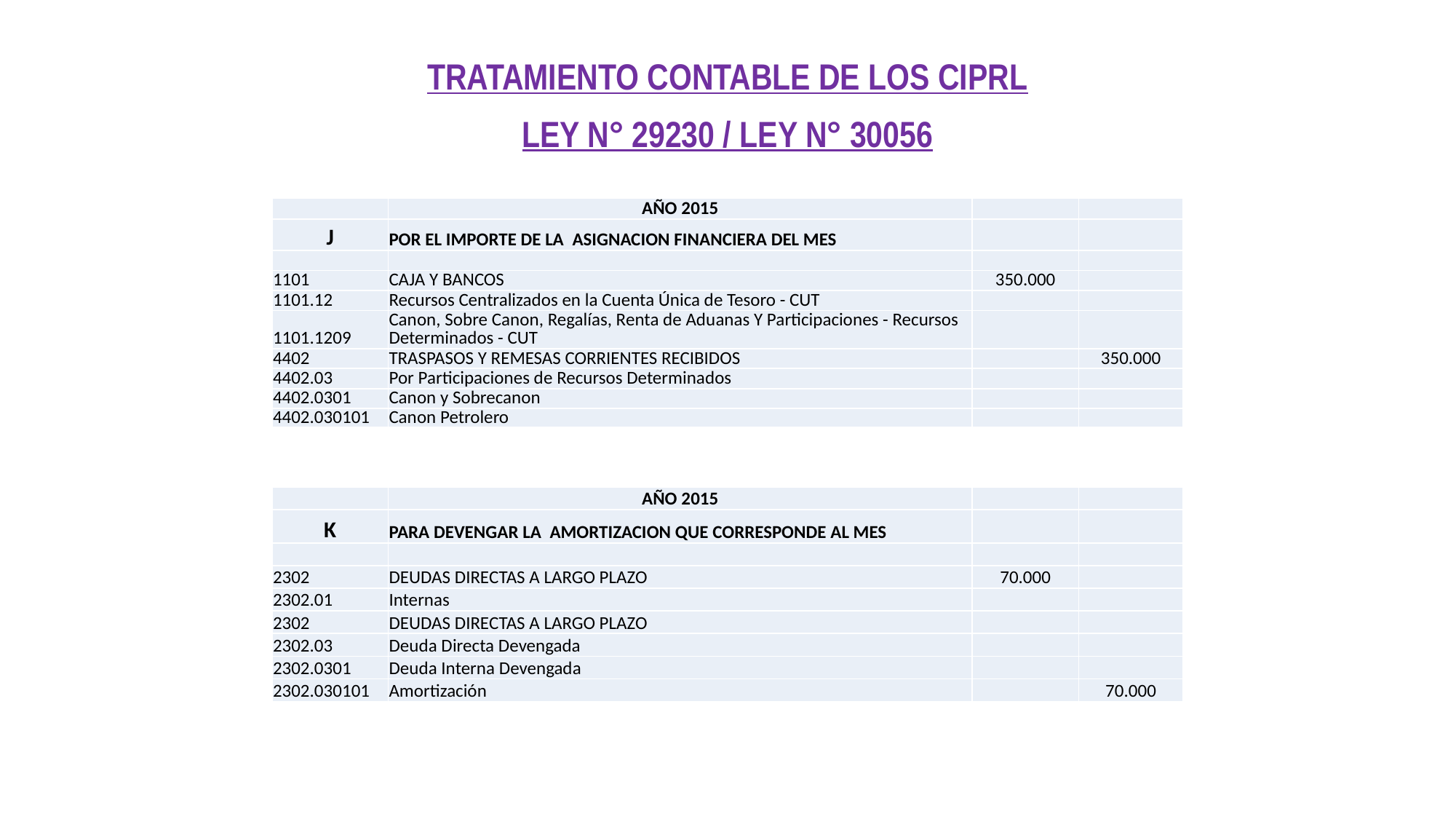

TRATAMIENTO CONTABLE DE LOS CIPRL
LEY N° 29230 / LEY N° 30056
|  | AÑO 2015 |  |  |
| --- | --- | --- | --- |
| J | POR EL IMPORTE DE LA ASIGNACION FINANCIERA DEL MES |  |  |
|  |  |  |  |
| 1101 | CAJA Y BANCOS | 350.000 |  |
| 1101.12 | Recursos Centralizados en la Cuenta Única de Tesoro - CUT |  |  |
| 1101.1209 | Canon, Sobre Canon, Regalías, Renta de Aduanas Y Participaciones - Recursos Determinados - CUT |  |  |
| 4402 | TRASPASOS Y REMESAS CORRIENTES RECIBIDOS |  | 350.000 |
| 4402.03 | Por Participaciones de Recursos Determinados |  |  |
| 4402.0301 | Canon y Sobrecanon |  |  |
| 4402.030101 | Canon Petrolero |  |  |
|  | AÑO 2015 |  |  |
| --- | --- | --- | --- |
| K | PARA DEVENGAR LA AMORTIZACION QUE CORRESPONDE AL MES |  |  |
|  |  |  |  |
| 2302 | DEUDAS DIRECTAS A LARGO PLAZO | 70.000 |  |
| 2302.01 | Internas |  |  |
| 2302 | DEUDAS DIRECTAS A LARGO PLAZO |  |  |
| 2302.03 | Deuda Directa Devengada |  |  |
| 2302.0301 | Deuda Interna Devengada |  |  |
| 2302.030101 | Amortización |  | 70.000 |